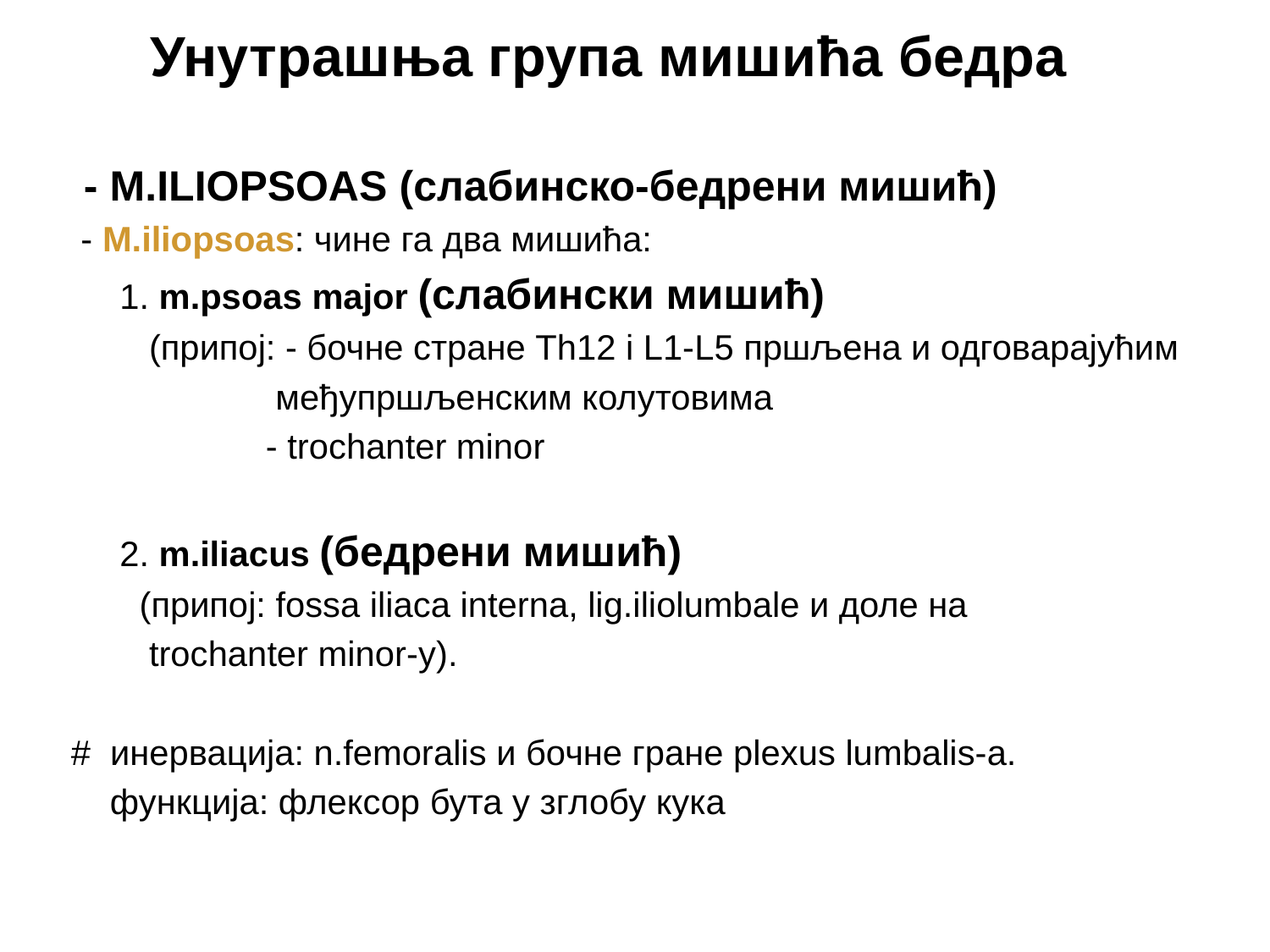

Унутрашњa група мишићa бедра

      - M.ILIOPSOAS (слабинско-бедрени мишић)
       - M.iliopsoas: чине га два мишића:
           1. m.psoas major (слабински мишић)
              (припој: - бочне стране Th12 i L1-L5 пршљена и одговарајућим
                           међупршљенским колутовима
                          - trochanter minor

           2. m.iliacus (бедрени мишић)
             (припој: fossa iliaca interna, lig.iliolumbalе и доле на
              trochanter minor-у).

      #  инервација: n.femoralis и бочне гране plexus lumbalis-a.
          функција: флексор бута у зглобу кука